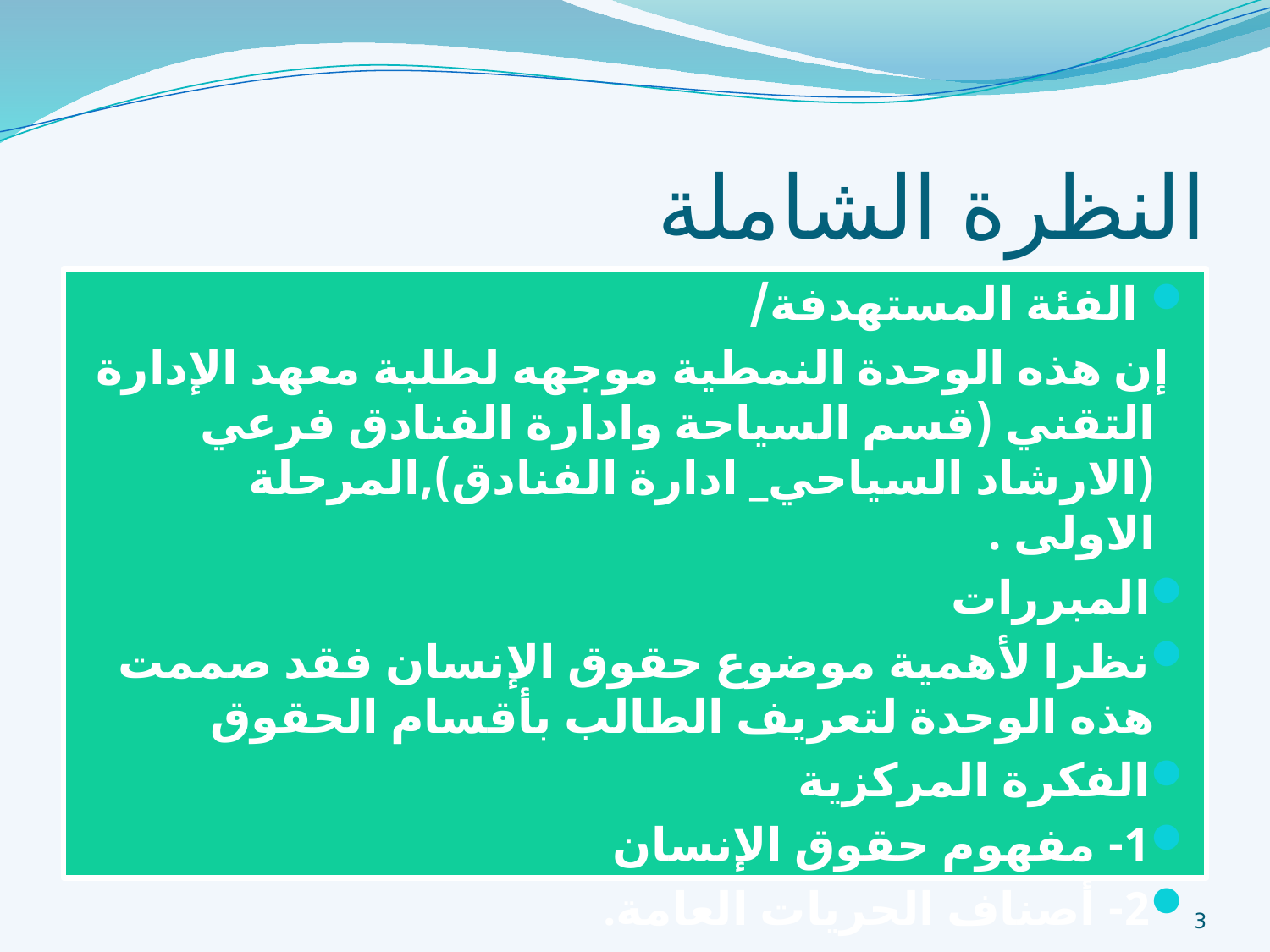

# النظرة الشاملة
 الفئة المستهدفة/
  إن هذه الوحدة النمطية موجهه لطلبة معهد الإدارة التقني (قسم السياحة وادارة الفنادق فرعي (الارشاد السياحي_ ادارة الفنادق),المرحلة الاولى .
المبررات
نظرا لأهمية موضوع حقوق الإنسان فقد صممت هذه الوحدة لتعريف الطالب بأقسام الحقوق
الفكرة المركزية
1- مفهوم حقوق الإنسان
2- أصناف الحريات العامة.

3